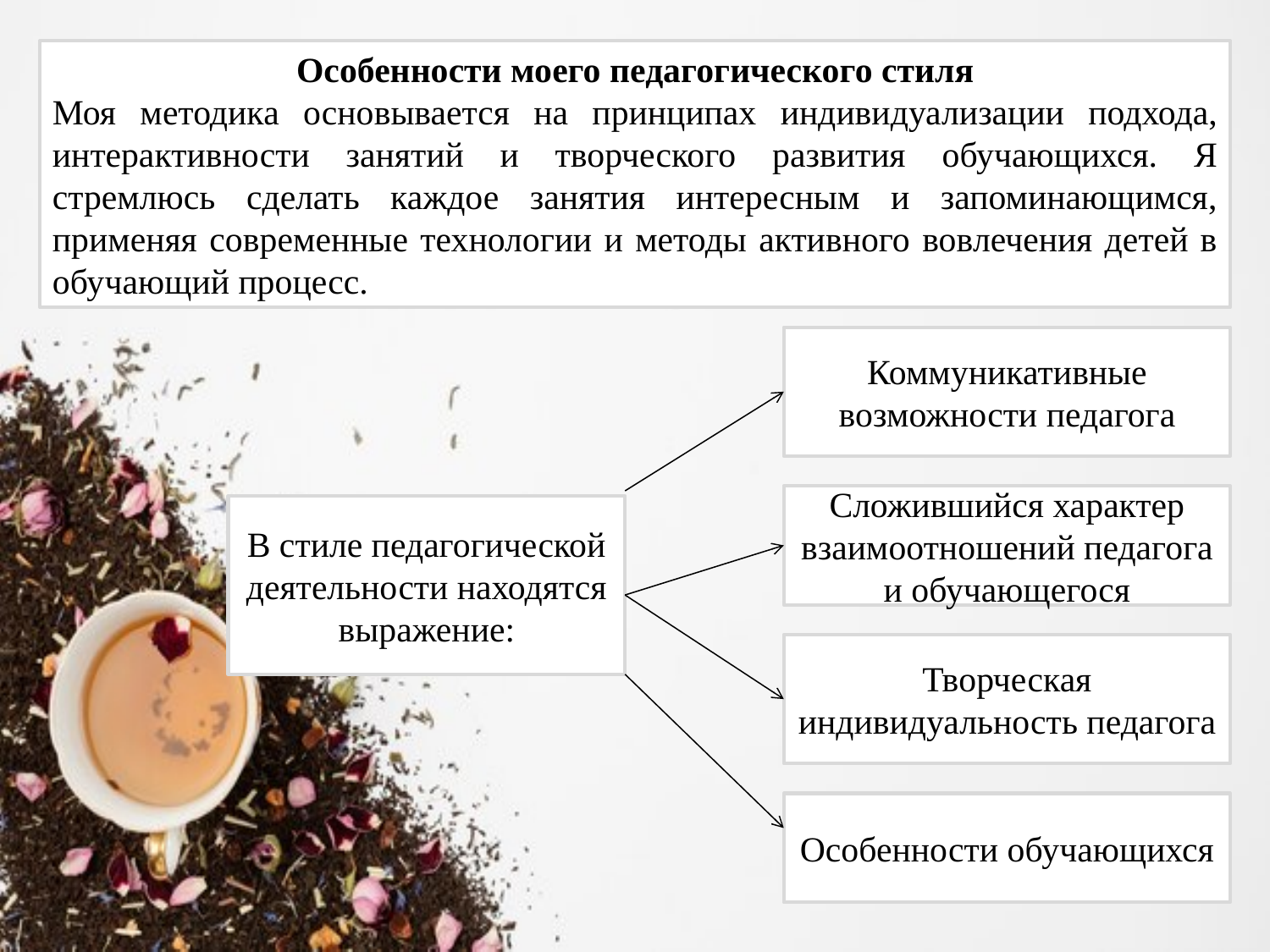

Особенности моего педагогического стиля
Моя методика основывается на принципах индивидуализации подхода, интерактивности занятий и творческого развития обучающихся. Я стремлюсь сделать каждое занятия интересным и запоминающимся, применяя современные технологии и методы активного вовлечения детей в обучающий процесс.
Коммуникативные возможности педагога
Сложившийся характер взаимоотношений педагога и обучающегося
В стиле педагогической деятельности находятся выражение:
Творческая индивидуальность педагога
Особенности обучающихся